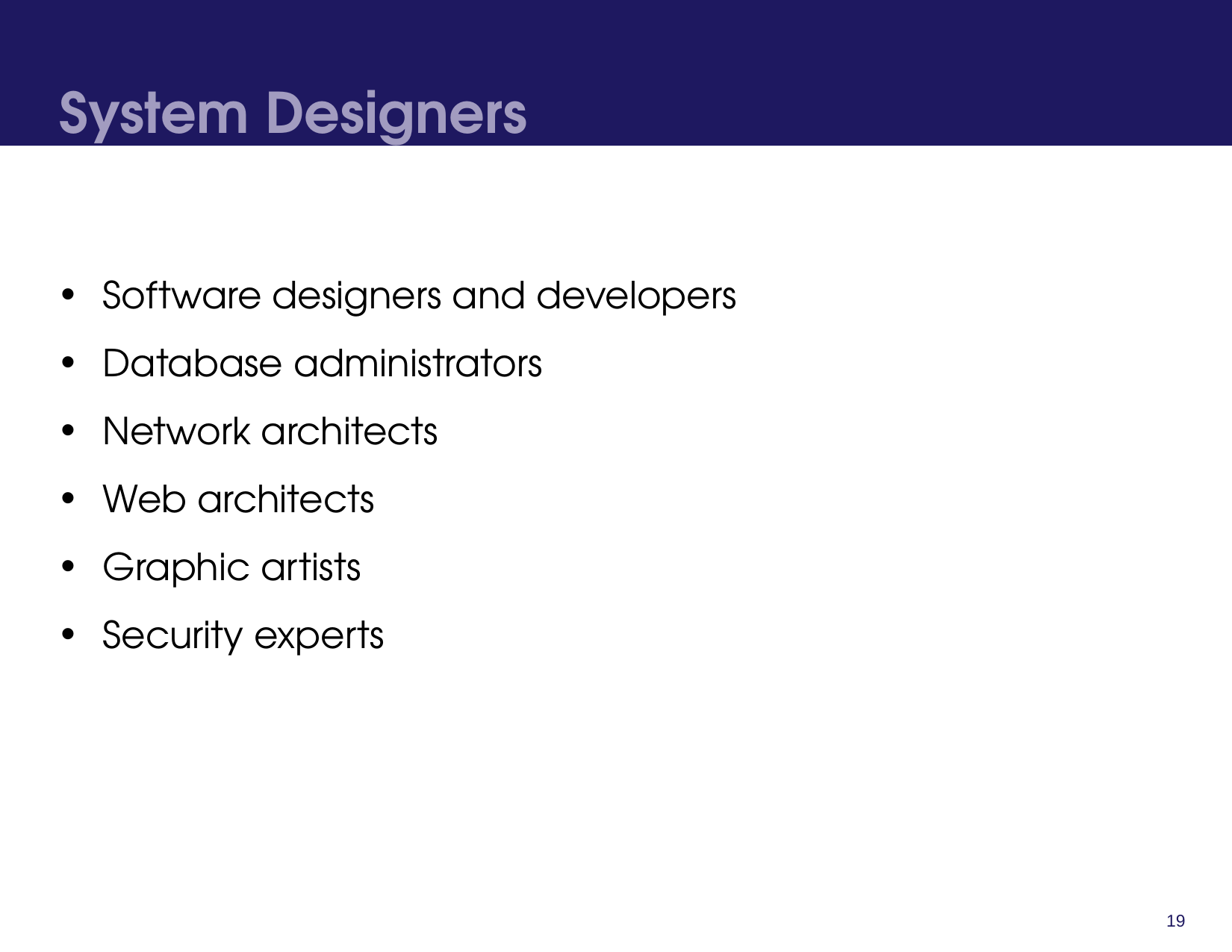

# System Designers
Software designers and developers
Database administrators
Network architects
Web architects
Graphic artists
Security experts
19